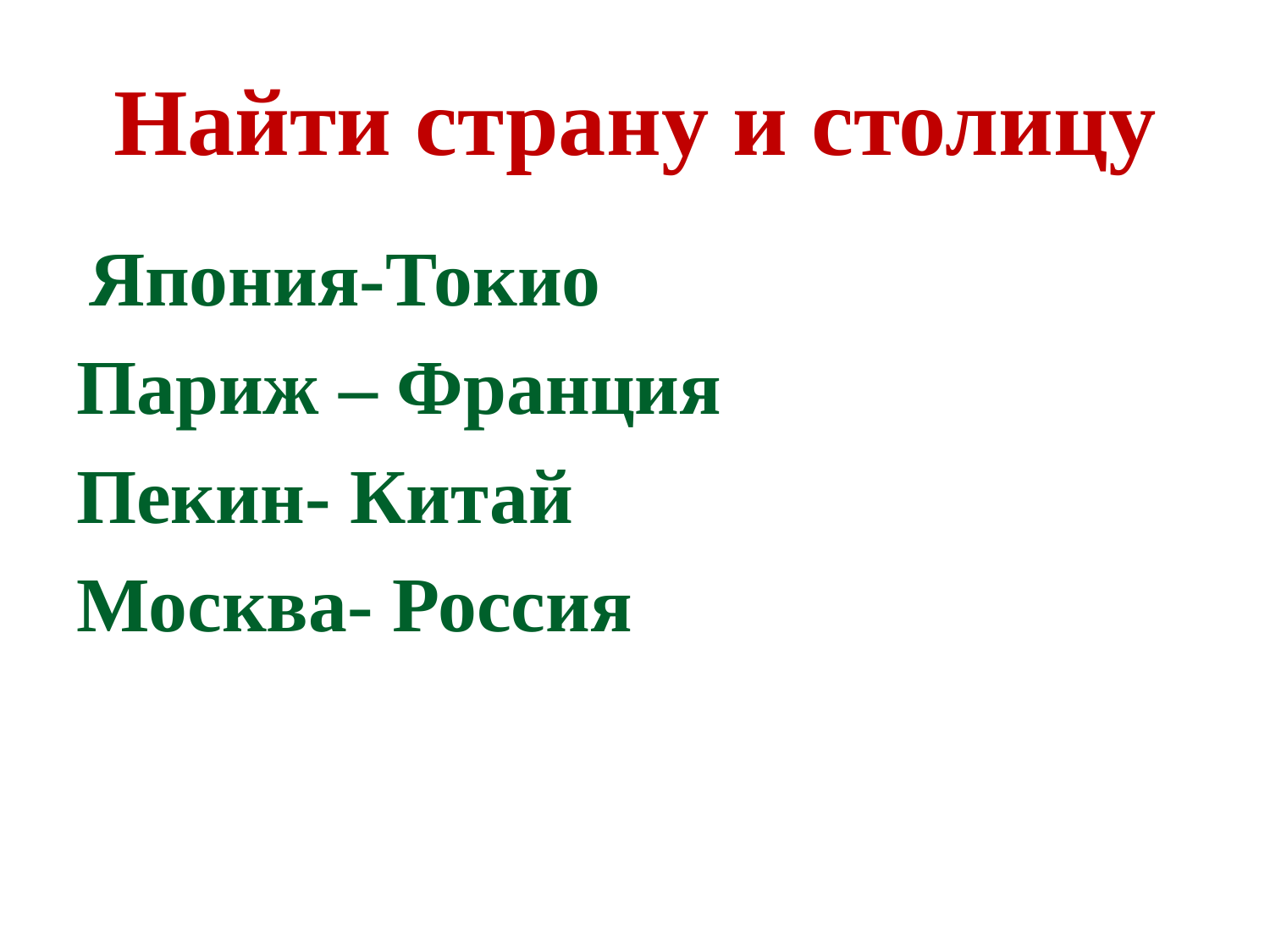

# Найти страну и столицу
 Япония-Токио
Париж – Франция
Пекин- Китай
Москва- Россия